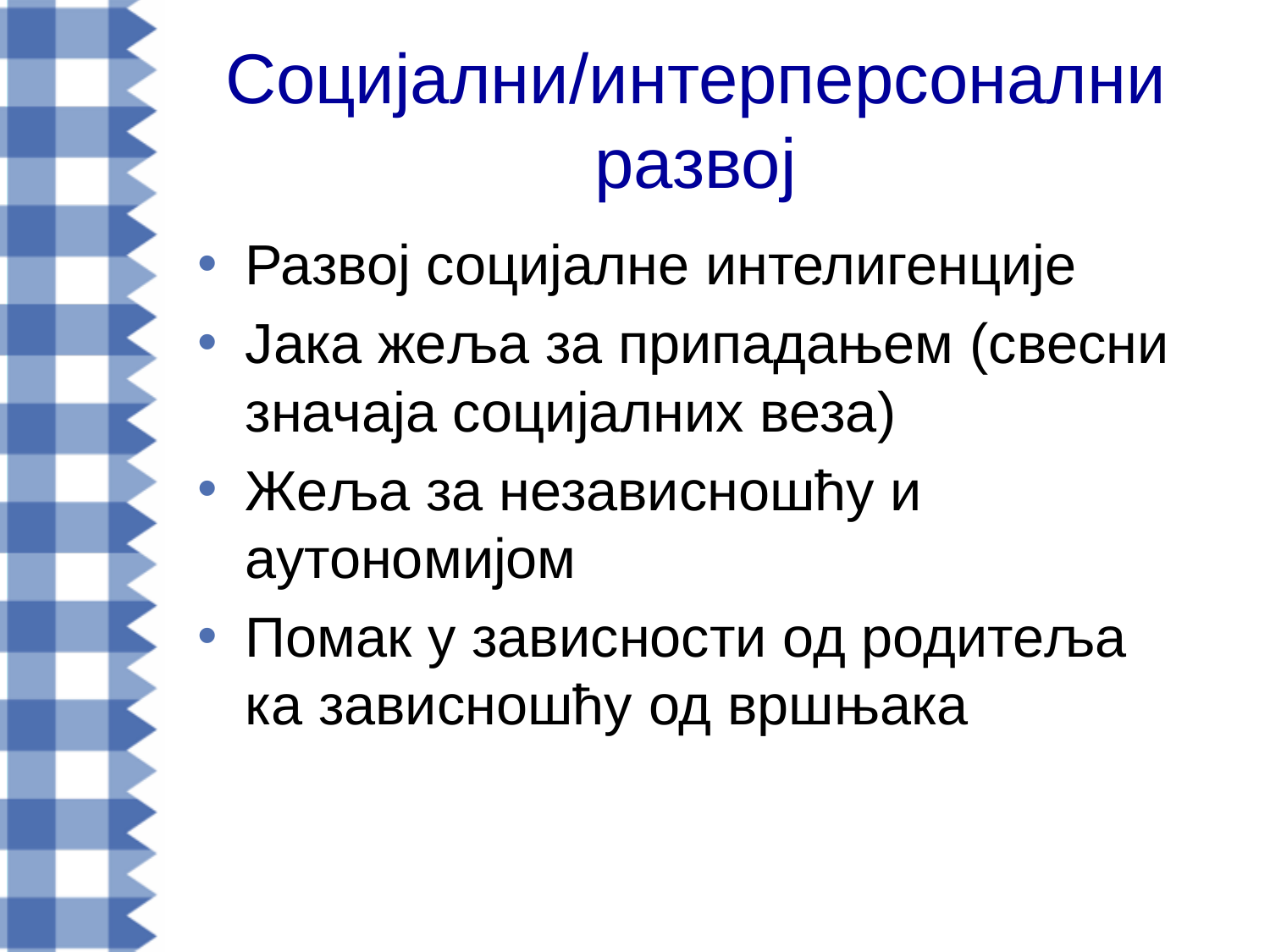

# Социјални/интерперсонални развој
Развој социјалне интелигенције
Јака жеља за припадањем (свесни значаја социјалних веза)
Жеља за независношћу и аутономијом
Помак у зависности од родитеља ка зависношћу од вршњака